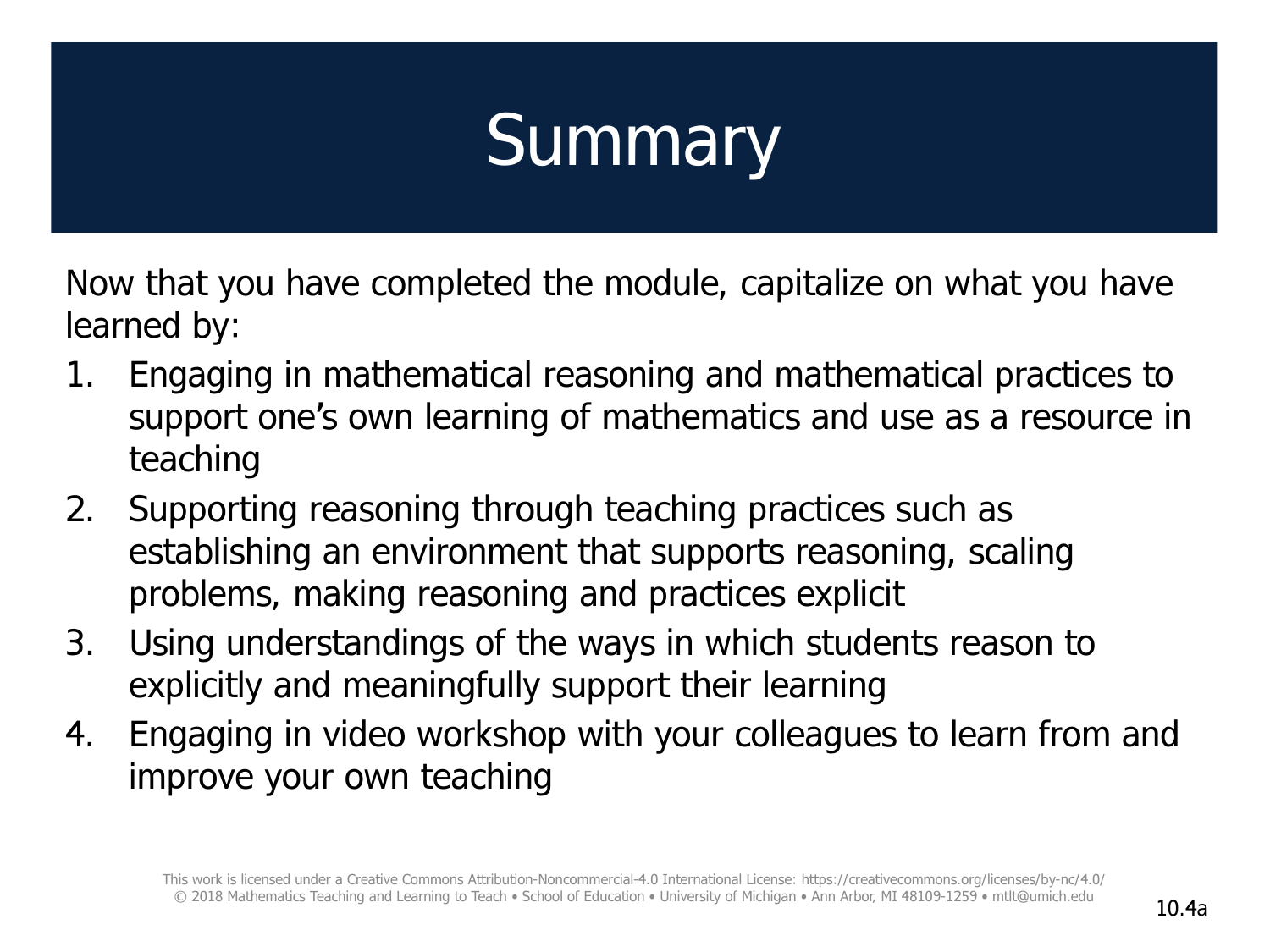

# Summary
Now that you have completed the module, capitalize on what you have learned by:
Engaging in mathematical reasoning and mathematical practices to support one’s own learning of mathematics and use as a resource in teaching
Supporting reasoning through teaching practices such as establishing an environment that supports reasoning, scaling problems, making reasoning and practices explicit
Using understandings of the ways in which students reason to explicitly and meaningfully support their learning
Engaging in video workshop with your colleagues to learn from and improve your own teaching
This work is licensed under a Creative Commons Attribution-Noncommercial-4.0 International License: https://creativecommons.org/licenses/by-nc/4.0/
© 2018 Mathematics Teaching and Learning to Teach • School of Education • University of Michigan • Ann Arbor, MI 48109-1259 • mtlt@umich.edu
10.4a